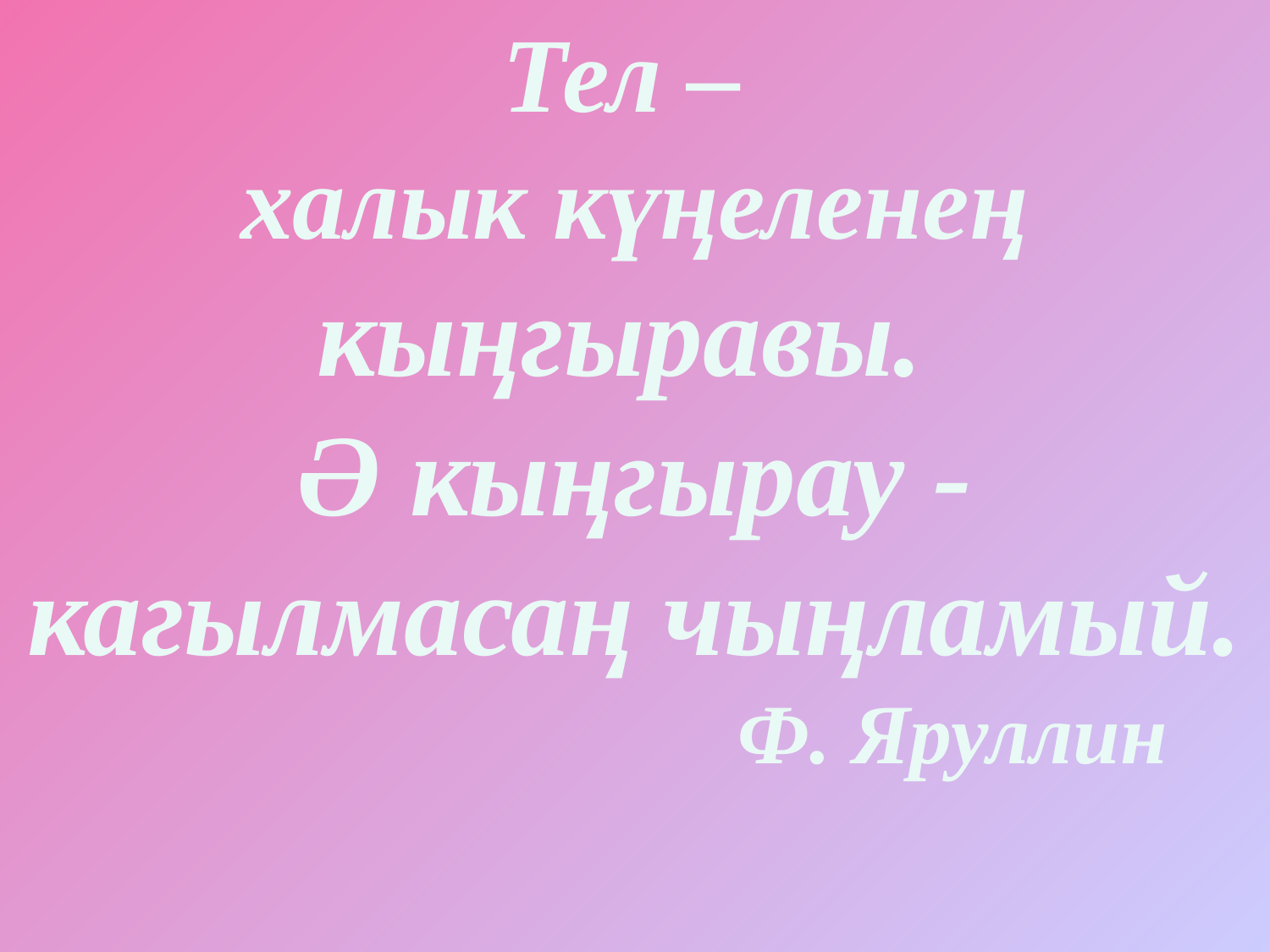

Тел –
халык күңеленең кыңгыравы.
Ә кыңгырау -кагылмасаң чыңламый.
    					Ф. Яруллин